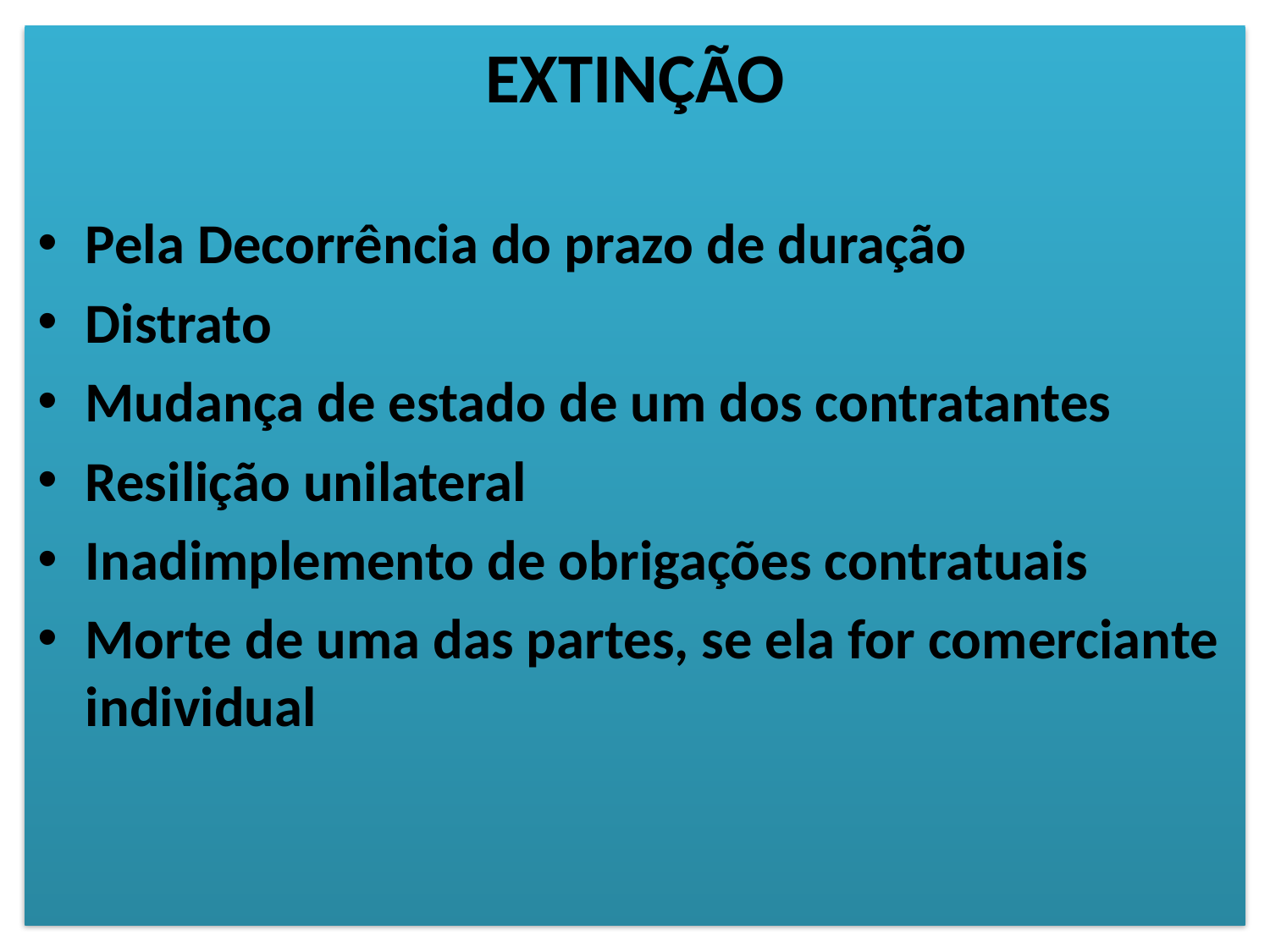

EXTINÇÃO

Pela Decorrência do prazo de duração
Distrato
Mudança de estado de um dos contratantes
Resilição unilateral
Inadimplemento de obrigações contratuais
Morte de uma das partes, se ela for comerciante individual

# e